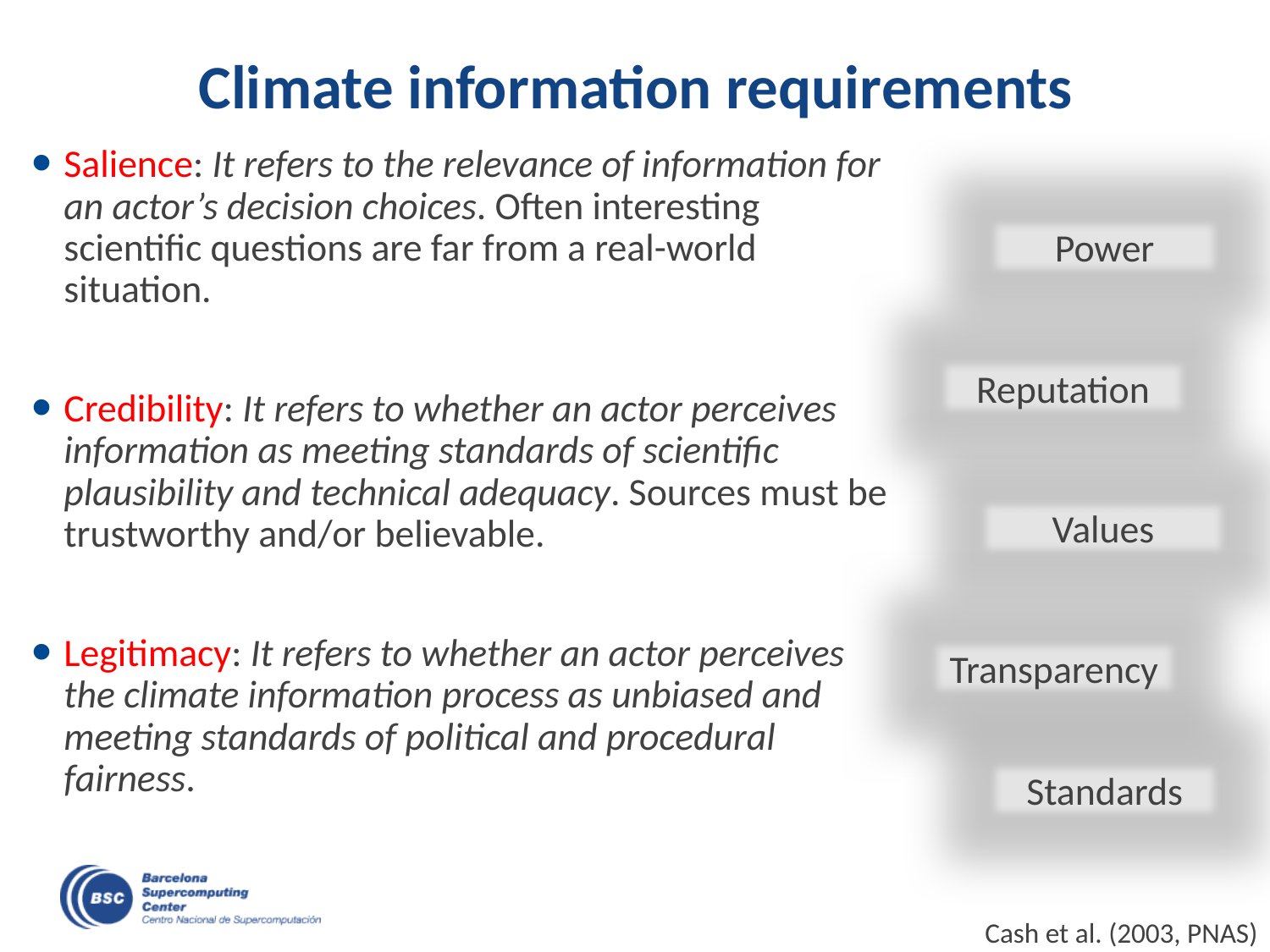

# Climate information requirements
Salience: It refers to the relevance of information for an actor’s decision choices. Often interesting scientific questions are far from a real-world situation.

Credibility: It refers to whether an actor perceives information as meeting standards of scientific plausibility and technical adequacy. Sources must be trustworthy and/or believable.

Legitimacy: It refers to whether an actor perceives the climate information process as unbiased and meeting standards of political and procedural fairness.
Power
Reputation
Values
Transparency
Standards
Cash et al. (2003, PNAS)